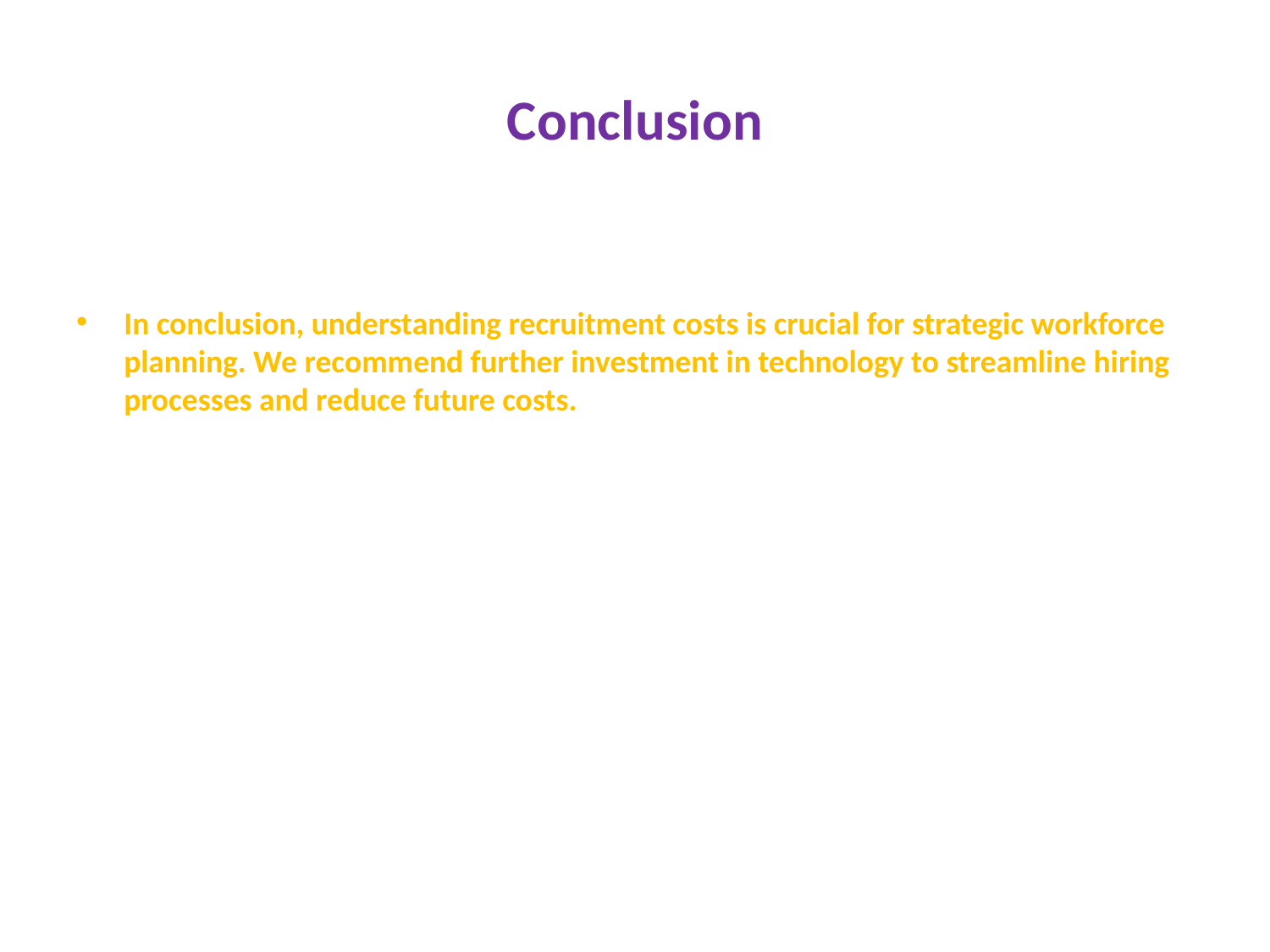

# Conclusion

In conclusion, understanding recruitment costs is crucial for strategic workforce planning. We recommend further investment in technology to streamline hiring processes and reduce future costs.